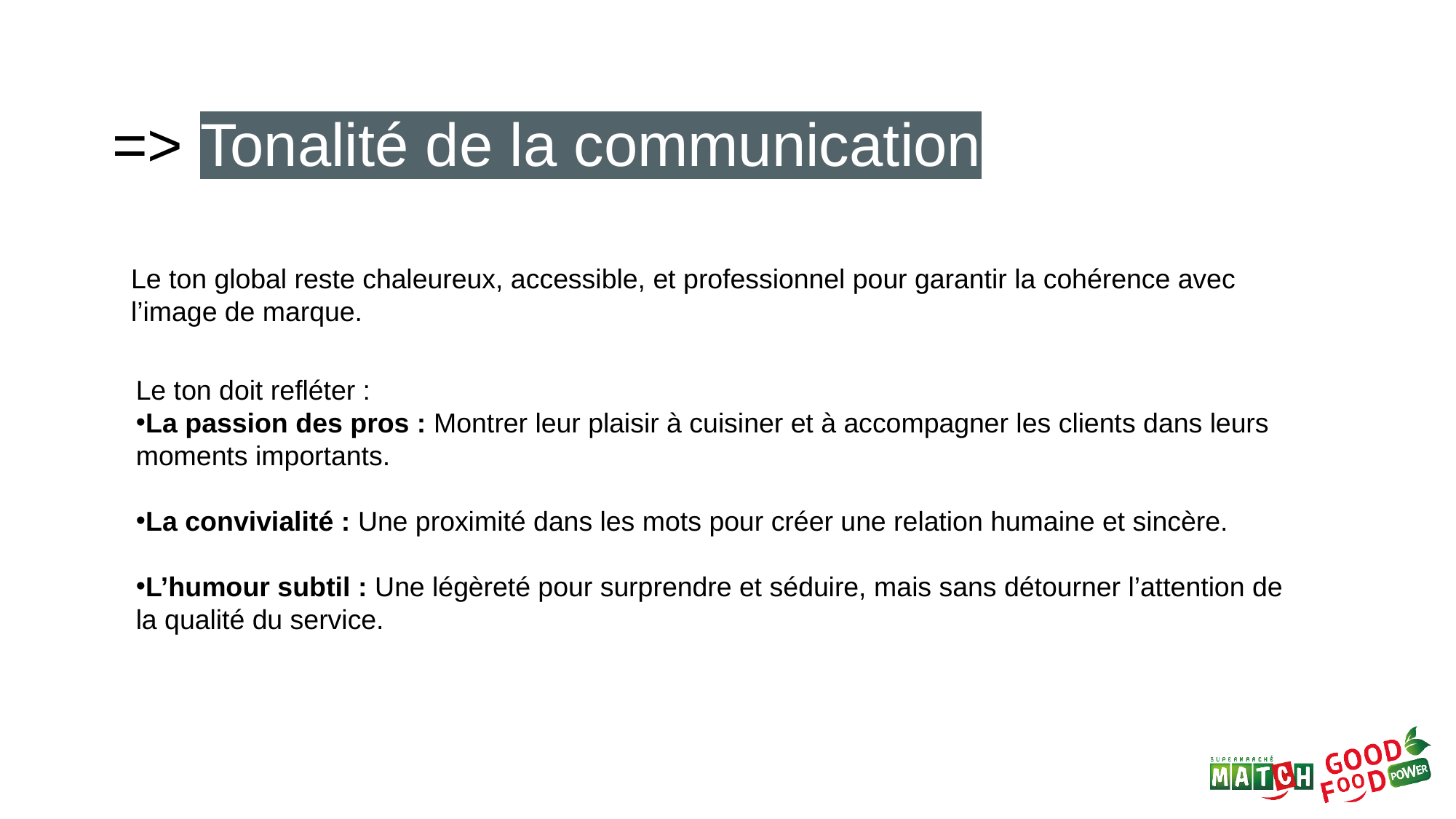

=> Tonalité de la communication
Le ton global reste chaleureux, accessible, et professionnel pour garantir la cohérence avec l’image de marque.
Le ton doit refléter :
La passion des pros : Montrer leur plaisir à cuisiner et à accompagner les clients dans leurs moments importants.

La convivialité : Une proximité dans les mots pour créer une relation humaine et sincère.

L’humour subtil : Une légèreté pour surprendre et séduire, mais sans détourner l’attention de la qualité du service.